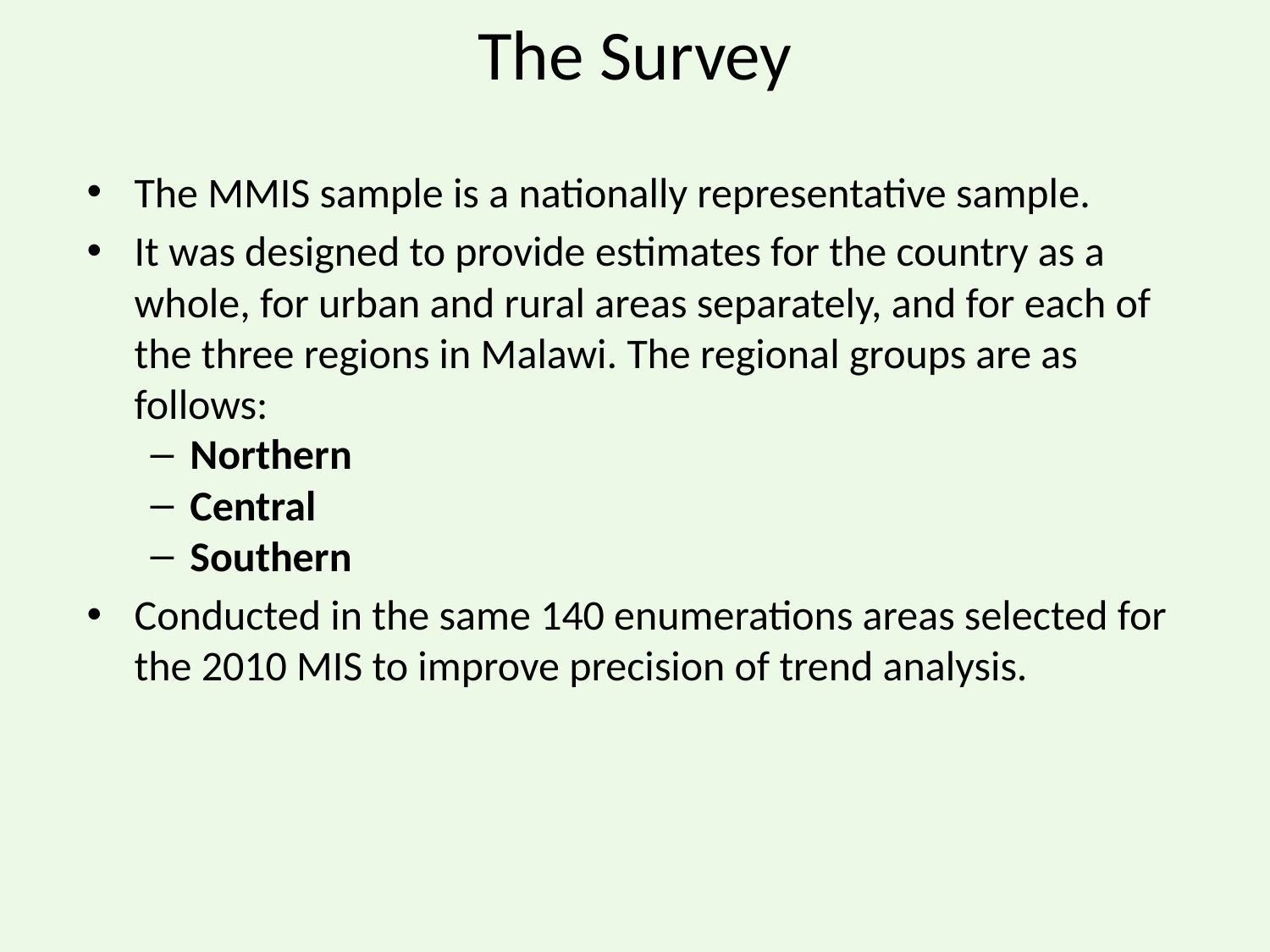

# The Survey
The MMIS sample is a nationally representative sample.
It was designed to provide estimates for the country as a whole, for urban and rural areas separately, and for each of the three regions in Malawi. The regional groups are as follows:
Northern
Central
Southern
Conducted in the same 140 enumerations areas selected for the 2010 MIS to improve precision of trend analysis.